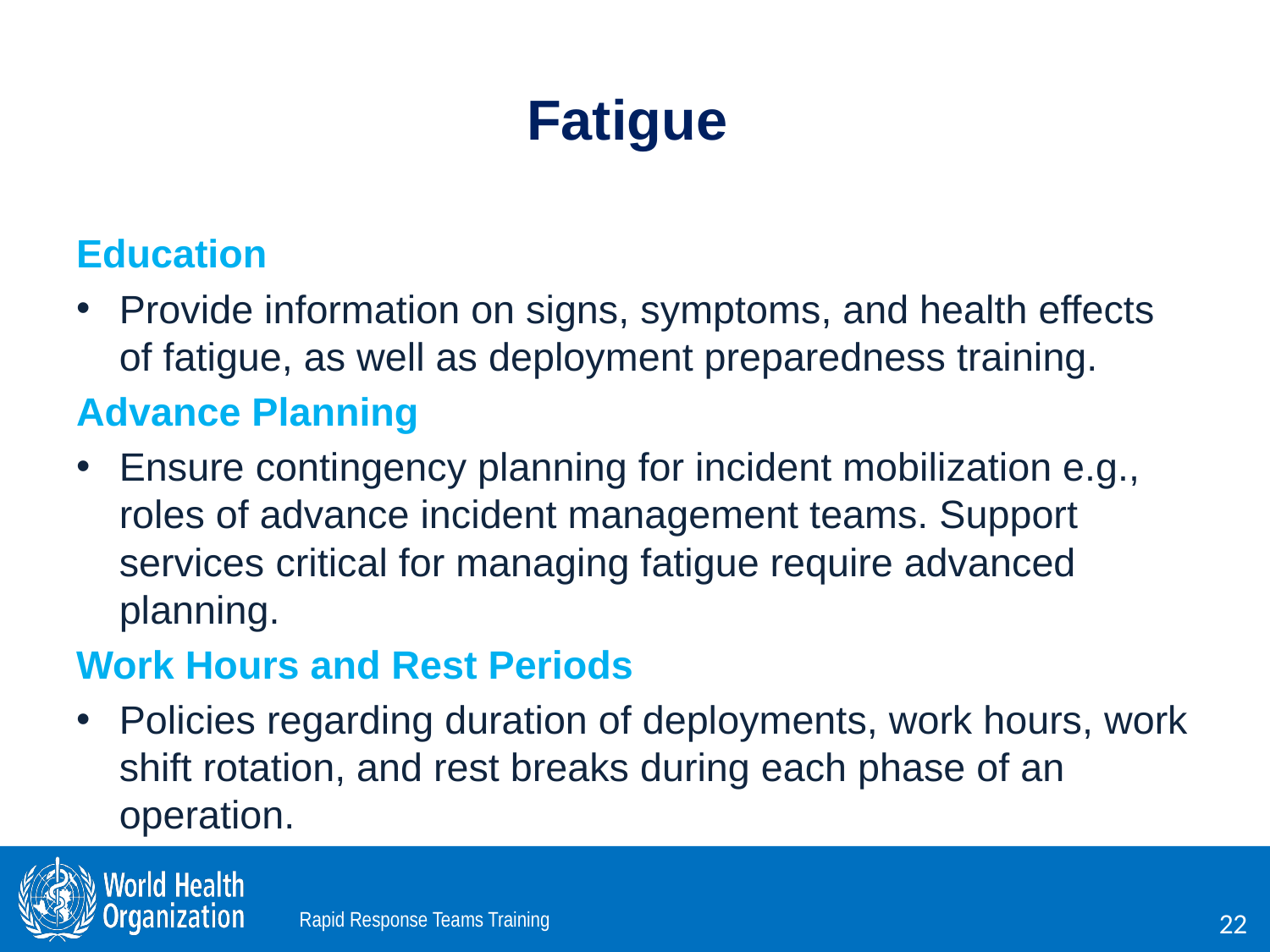

# Fatigue
Education
Provide information on signs, symptoms, and health effects of fatigue, as well as deployment preparedness training.
Advance Planning
Ensure contingency planning for incident mobilization e.g., roles of advance incident management teams. Support services critical for managing fatigue require advanced planning.
Work Hours and Rest Periods
Policies regarding duration of deployments, work hours, work shift rotation, and rest breaks during each phase of an operation.